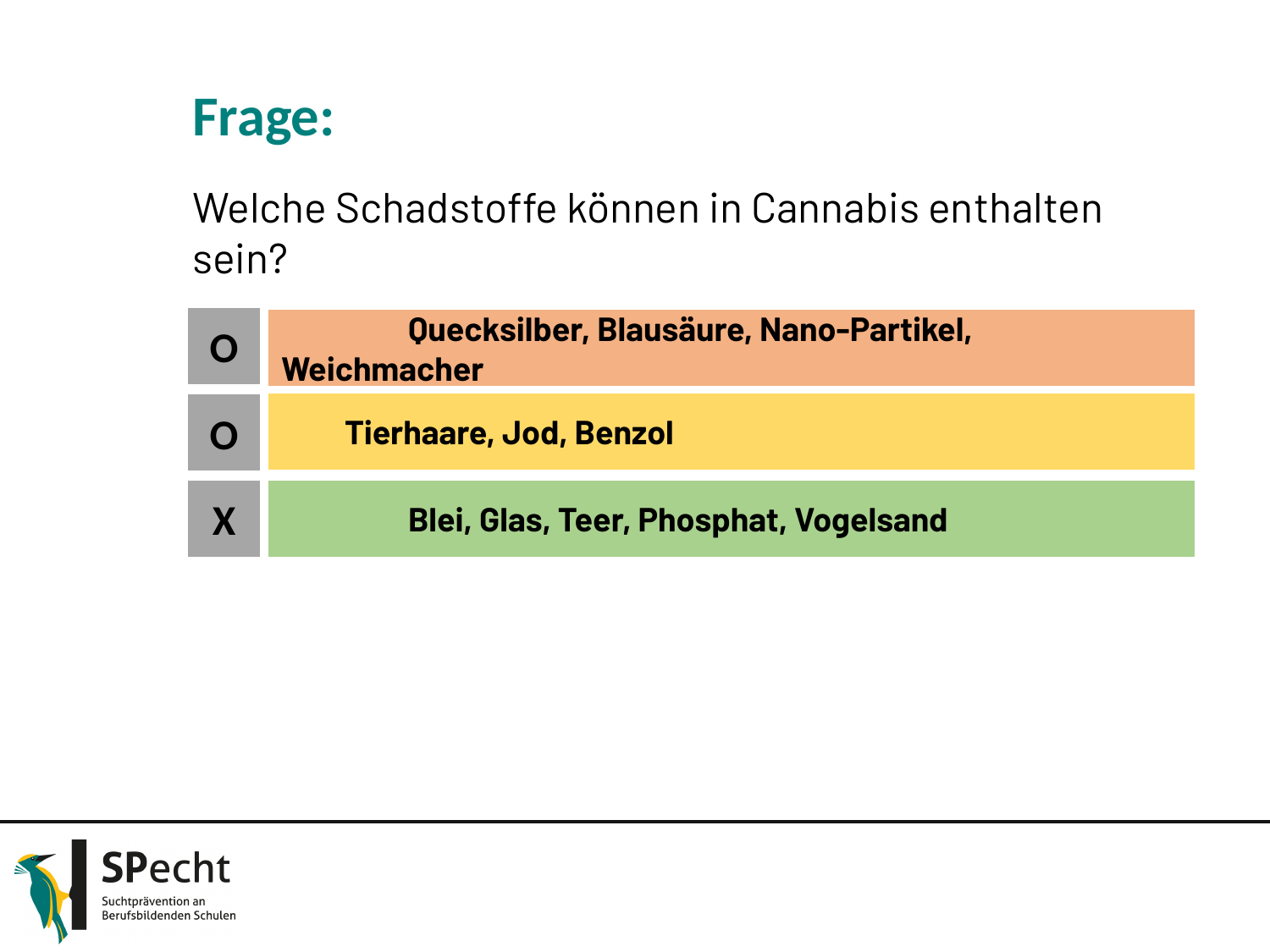

Frage:
Welche Schadstoffe können in Cannabis enthalten sein?
O
O
X

     	Quecksilber, Blausäure, Nano-Partikel, Weichmacher
   	Tierhaare, Jod, Benzol
	Blei, Glas, Teer, Phosphat, Vogelsand